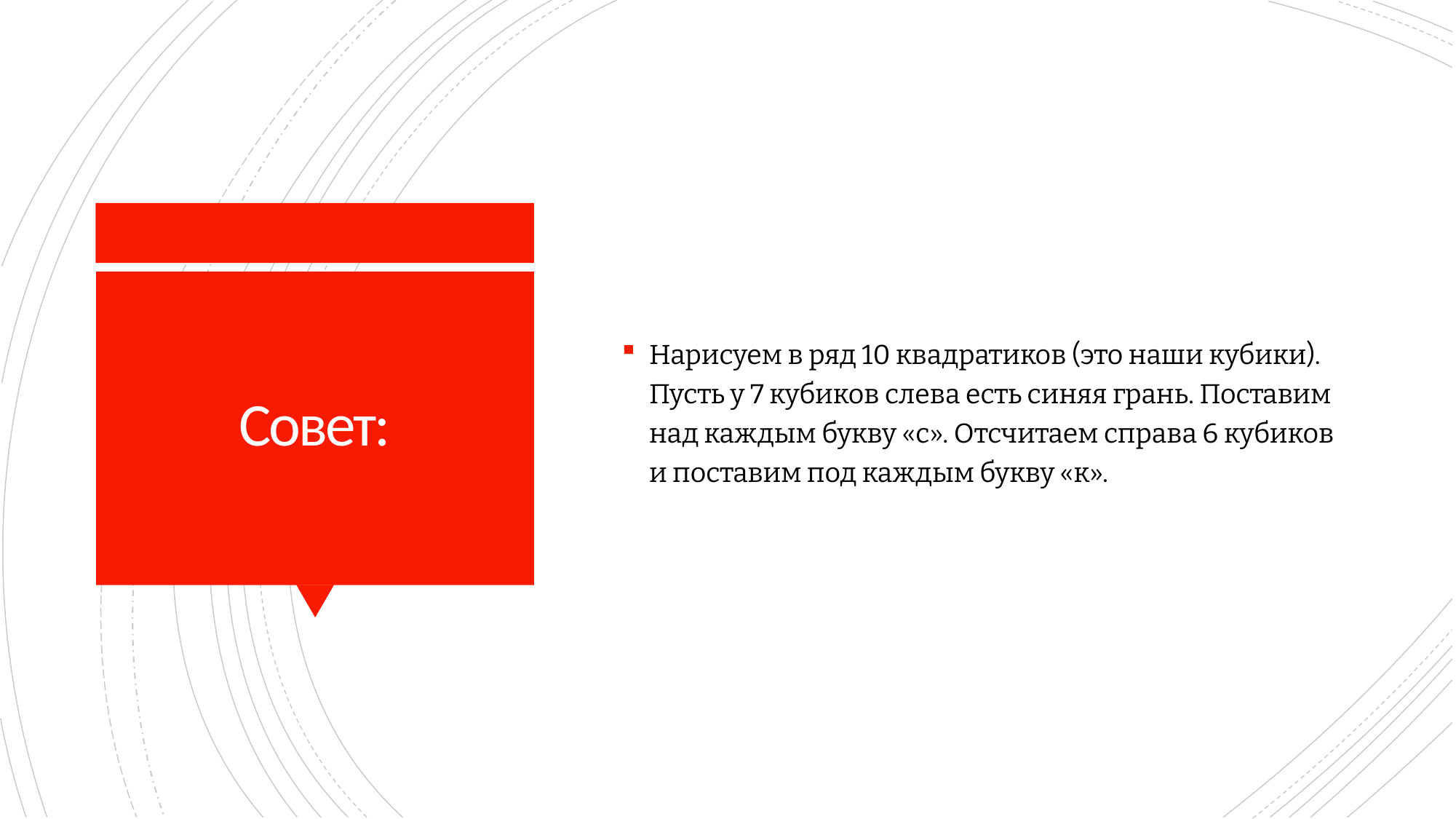

Нарисуем в ряд 10 квадратиков (это наши кубики). Пусть у 7 кубиков слева есть синяя грань. Поставим над каждым букву «с». Отсчитаем справа 6 кубиков и поставим под каждым букву «к».
# Совет: